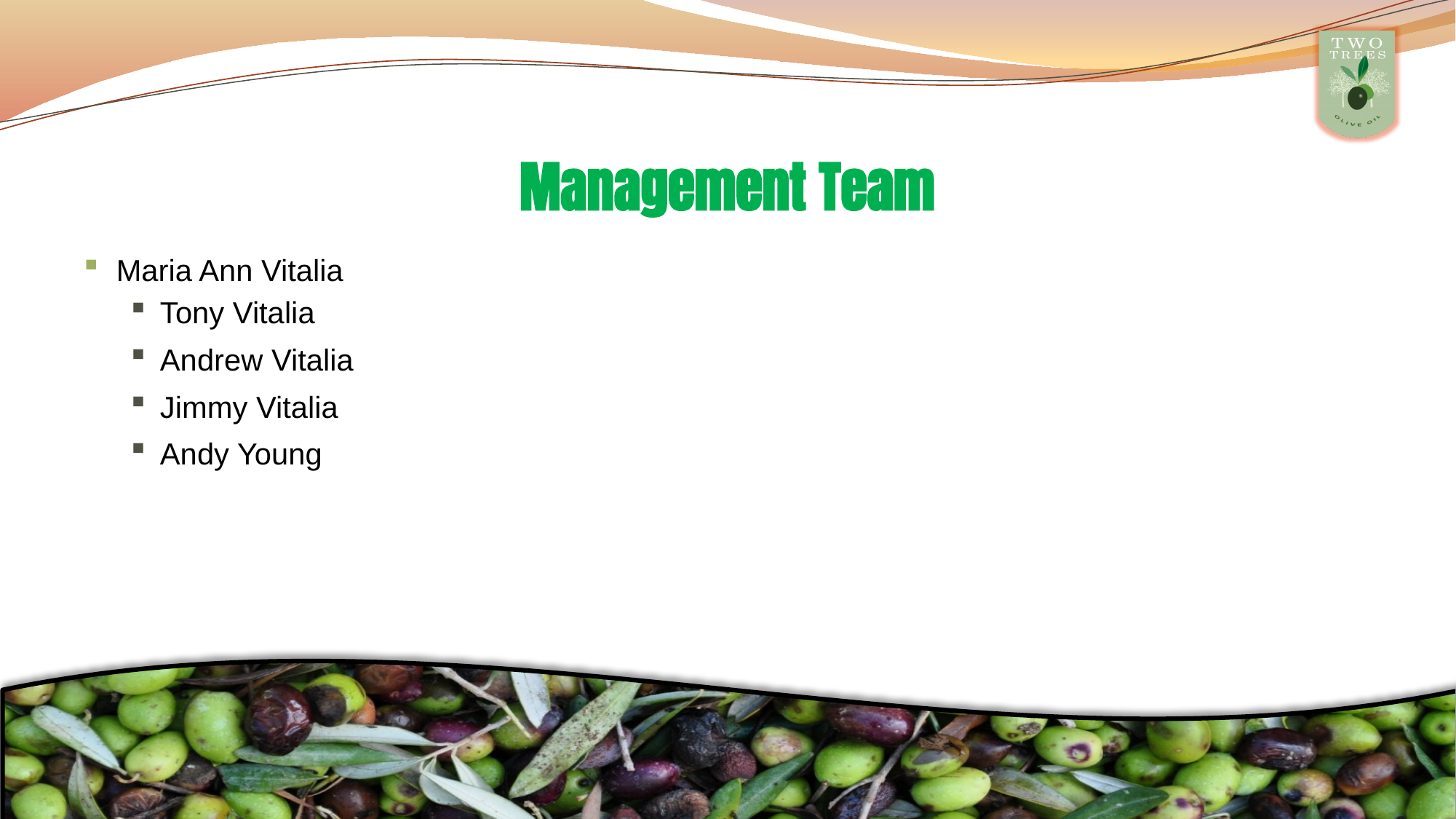

# Management Team
Maria Ann Vitalia
Tony Vitalia
Andrew Vitalia
Jimmy Vitalia
Andy Young